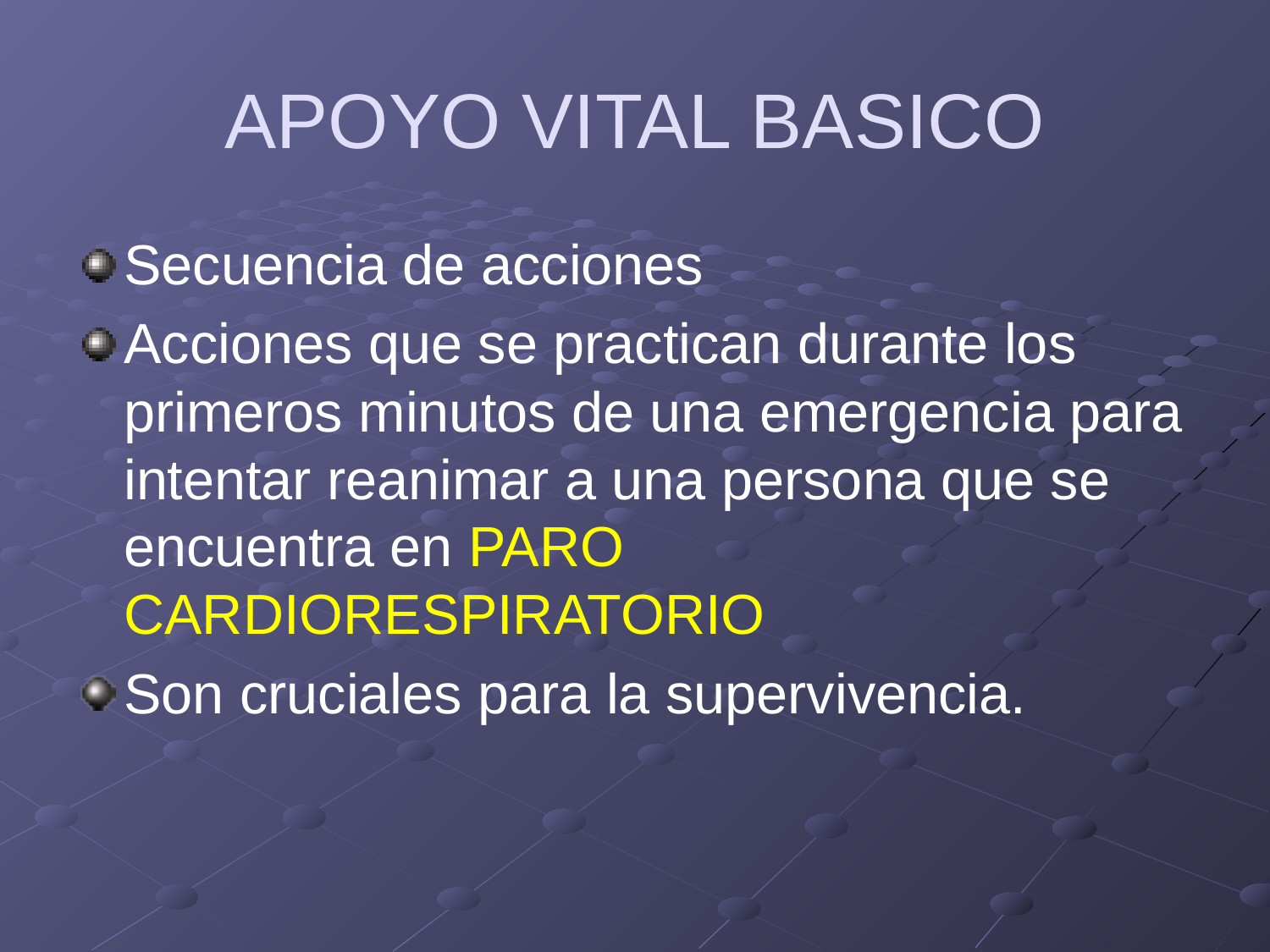

# APOYO VITAL BASICO
Secuencia de acciones
Acciones que se practican durante los primeros minutos de una emergencia para intentar reanimar a una persona que se encuentra en PARO CARDIORESPIRATORIO
Son cruciales para la supervivencia.